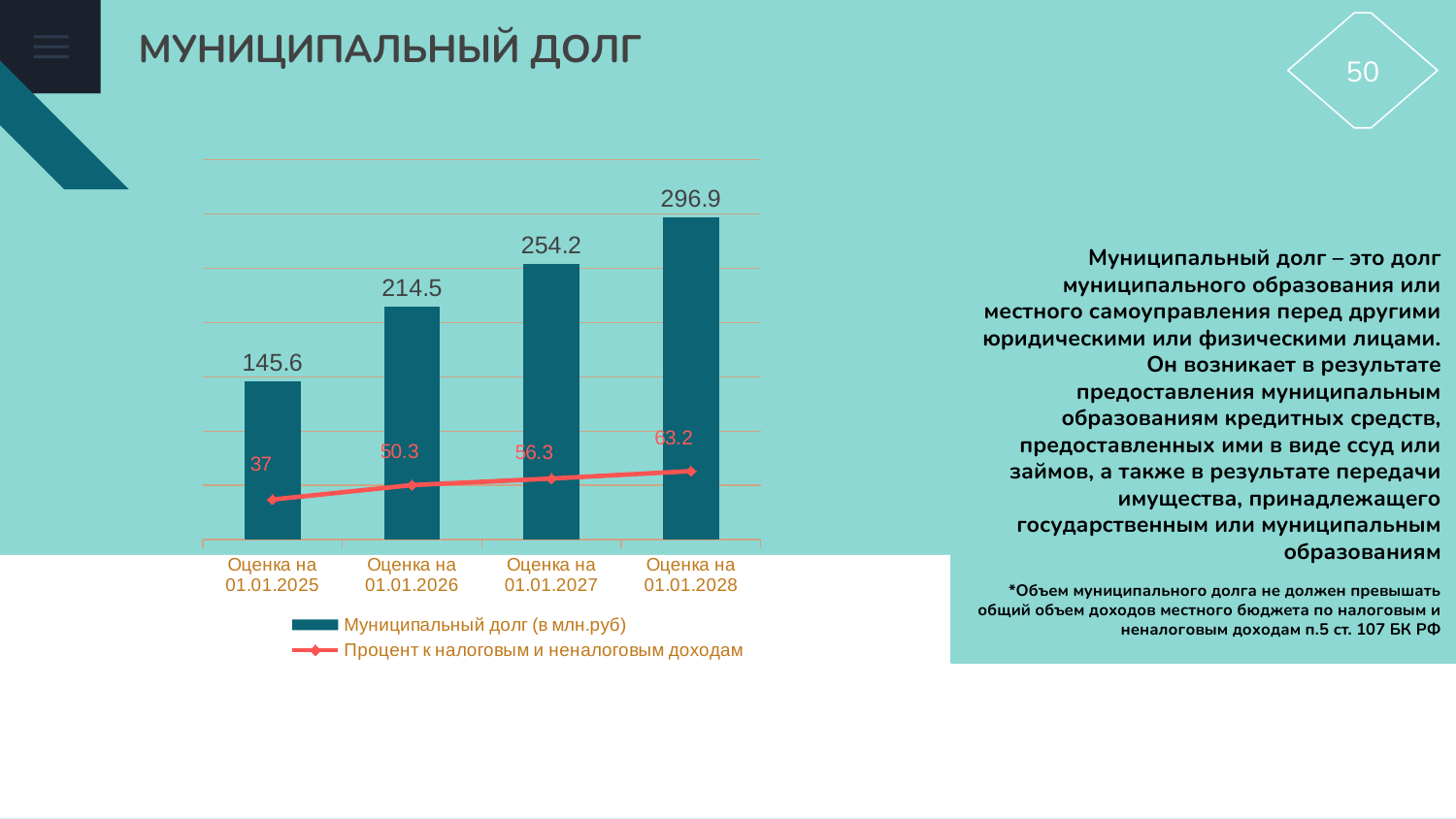

МУНИЦИПАЛЬНЫЙ ДОЛГ
50

### Chart

| Category | Муниципальный долг (в млн.руб) | Процент к налоговым и неналоговым доходам |
|---|---|---|
| Оценка на 01.01.2025 | 145.6 | 37.0 |
| Оценка на 01.01.2026 | 214.5 | 50.3 |
| Оценка на 01.01.2027 | 254.2 | 56.3 |
| Оценка на 01.01.2028 | 296.8999999999998 | 63.2 |
Муниципальный долг – это долг муниципального образования или местного самоуправления перед другими юридическими или физическими лицами. Он возникает в результате предоставления муниципальным образованиям кредитных средств, предоставленных ими в виде ссуд или займов, а также в результате передачи имущества, принадлежащего государственным или муниципальным образованиям

*Объем муниципального долга не должен превышать общий объем доходов местного бюджета по налоговым и неналоговым доходам п.5 ст. 107 БК РФ